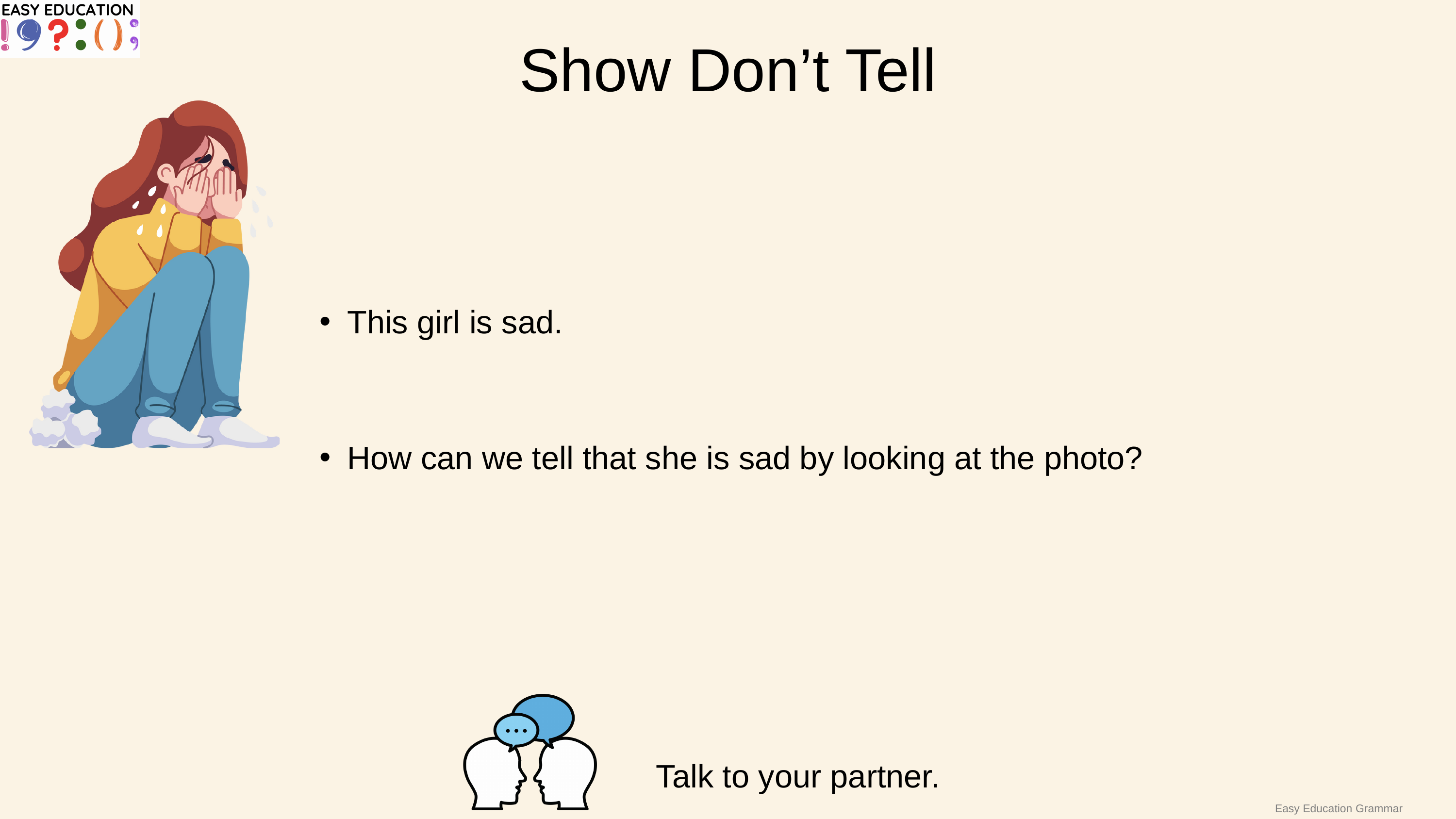

Show Don’t Tell

This girl is sad.

How can we tell that she is sad by looking at the photo?

Talk to your partner.